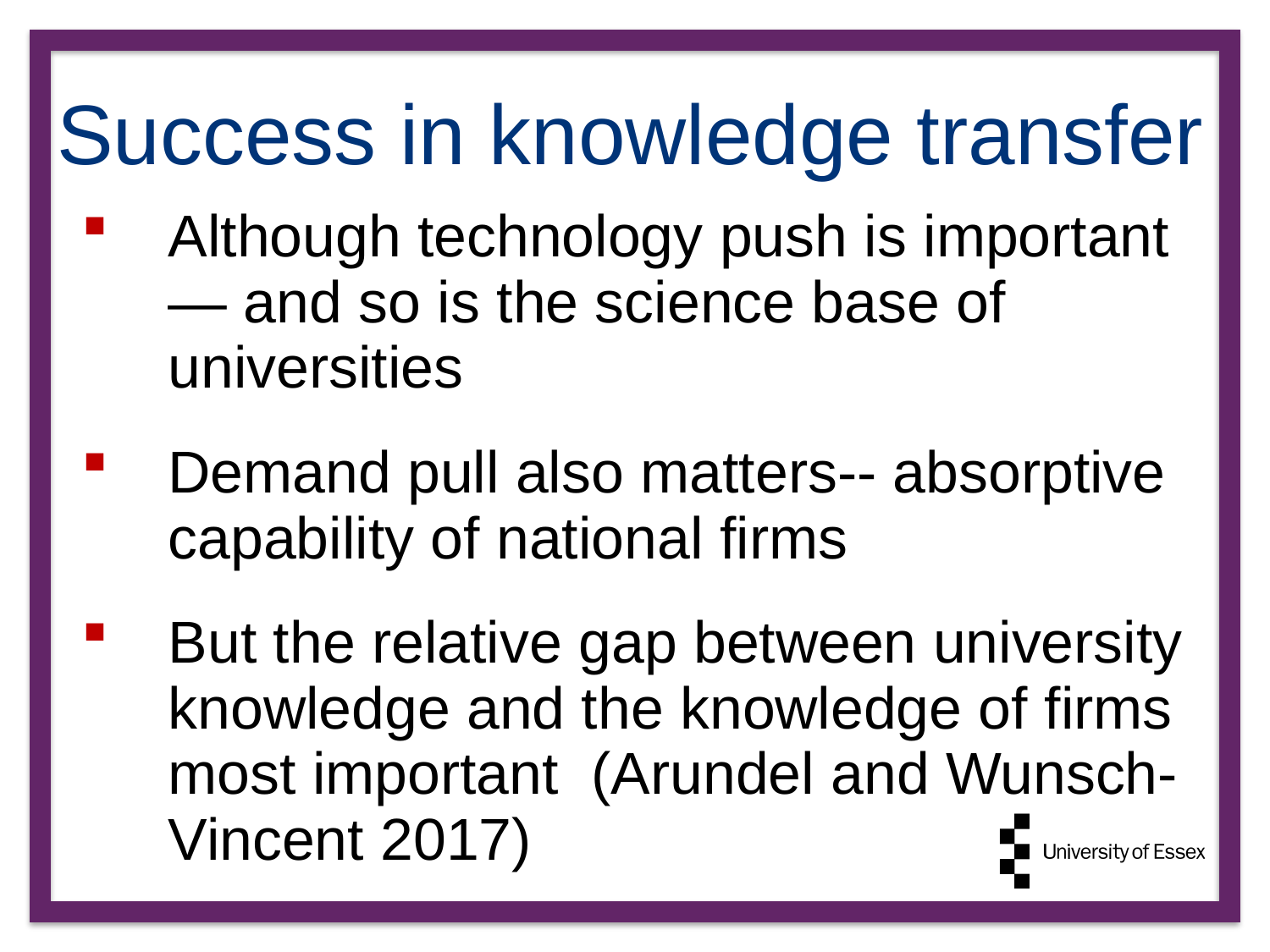

# Success in knowledge transfer
Although technology push is important — and so is the science base of universities
Demand pull also matters-- absorptive capability of national firms
But the relative gap between university knowledge and the knowledge of firms most important  (Arundel and Wunsch-Vincent 2017)